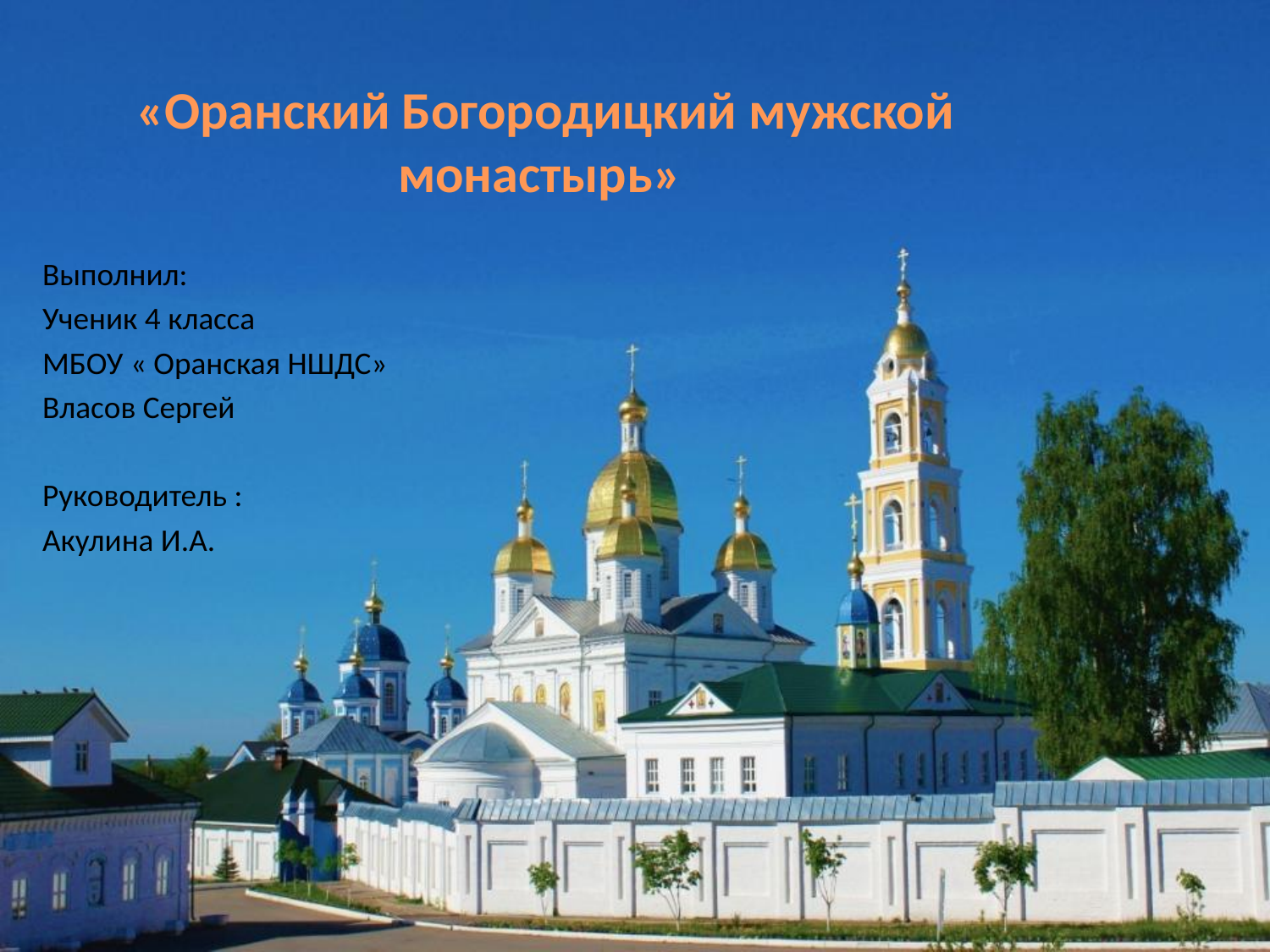

# «Оранский Богородицкий мужской монастырь»
Выполнил:
Ученик 4 класса
МБОУ « Оранская НШДС»
Власов Сергей

Руководитель :
Акулина И.А.